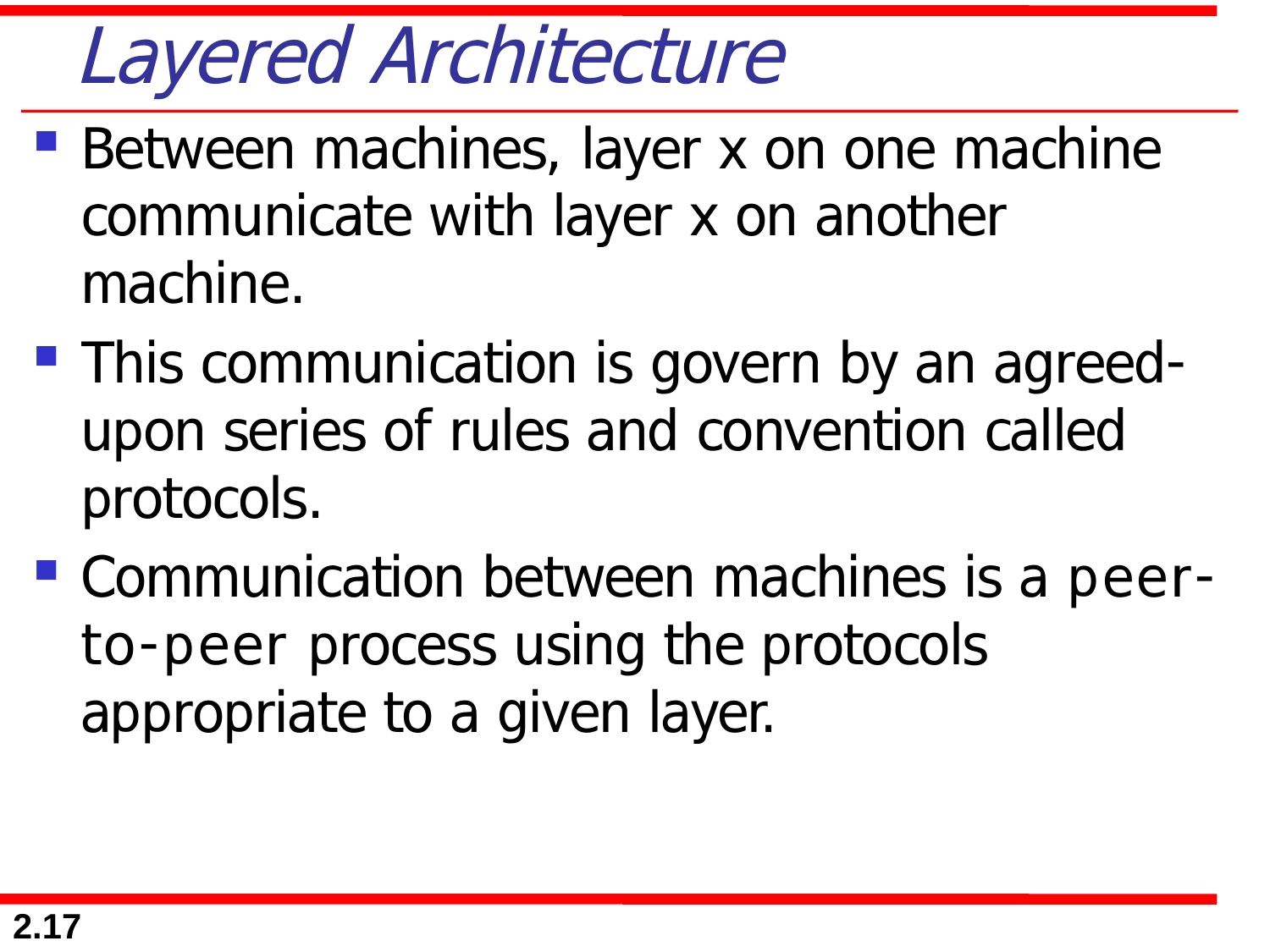

# Layered Architecture

Between machines, layer x on one machine communicate with layer x on another machine.
This communication is govern by an agreed-upon series of rules and convention called protocols.
Communication between machines is a peer-to-peer process using the protocols appropriate to a given layer.

2.17